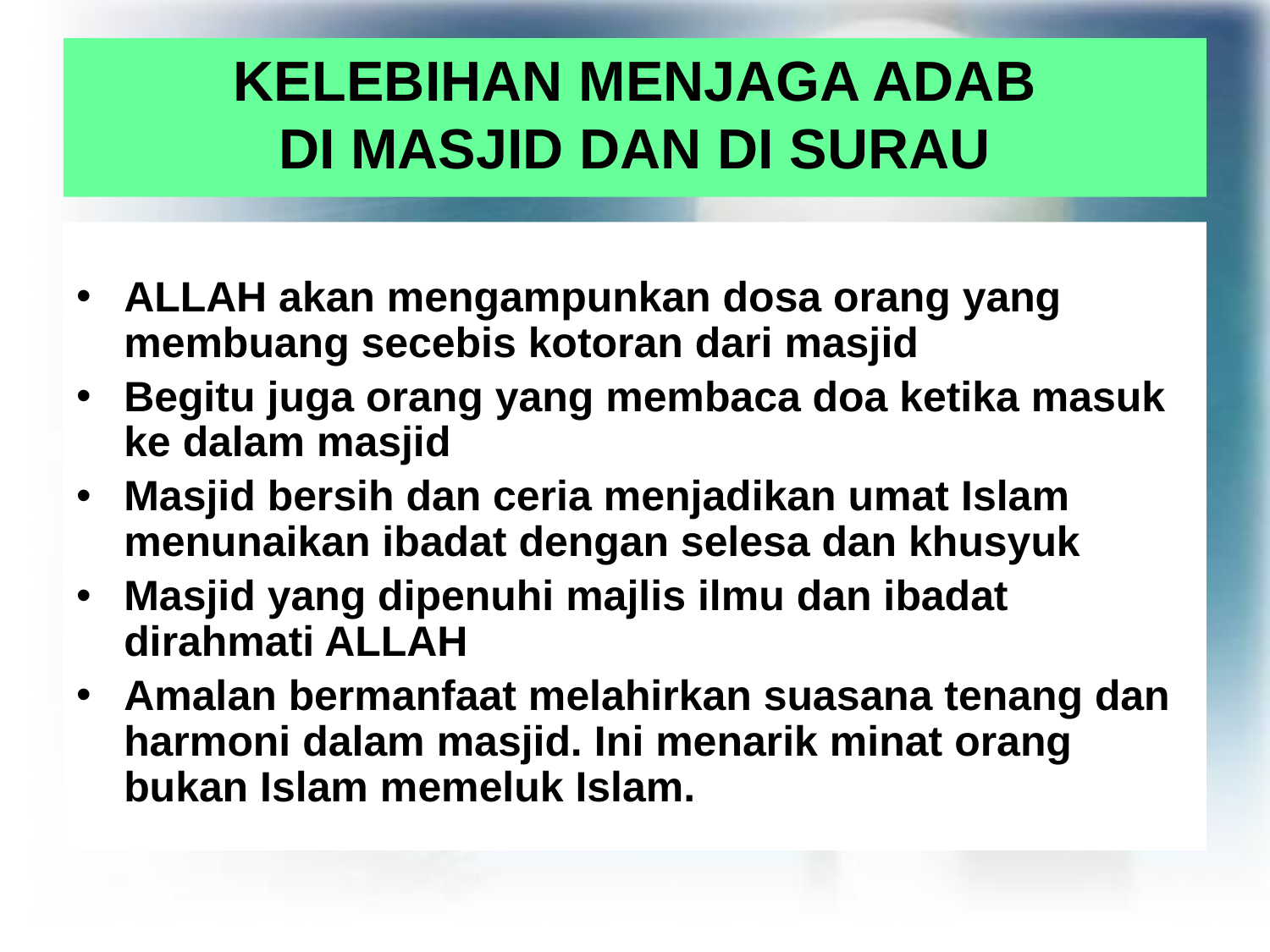

# KELEBIHAN MENJAGA ADAB DI MASJID DAN DI SURAU

ALLAH akan mengampunkan dosa orang yang membuang secebis kotoran dari masjid
Begitu juga orang yang membaca doa ketika masuk ke dalam masjid
Masjid bersih dan ceria menjadikan umat Islam menunaikan ibadat dengan selesa dan khusyuk
Masjid yang dipenuhi majlis ilmu dan ibadat dirahmati ALLAH
Amalan bermanfaat melahirkan suasana tenang dan harmoni dalam masjid. Ini menarik minat orang bukan Islam memeluk Islam.